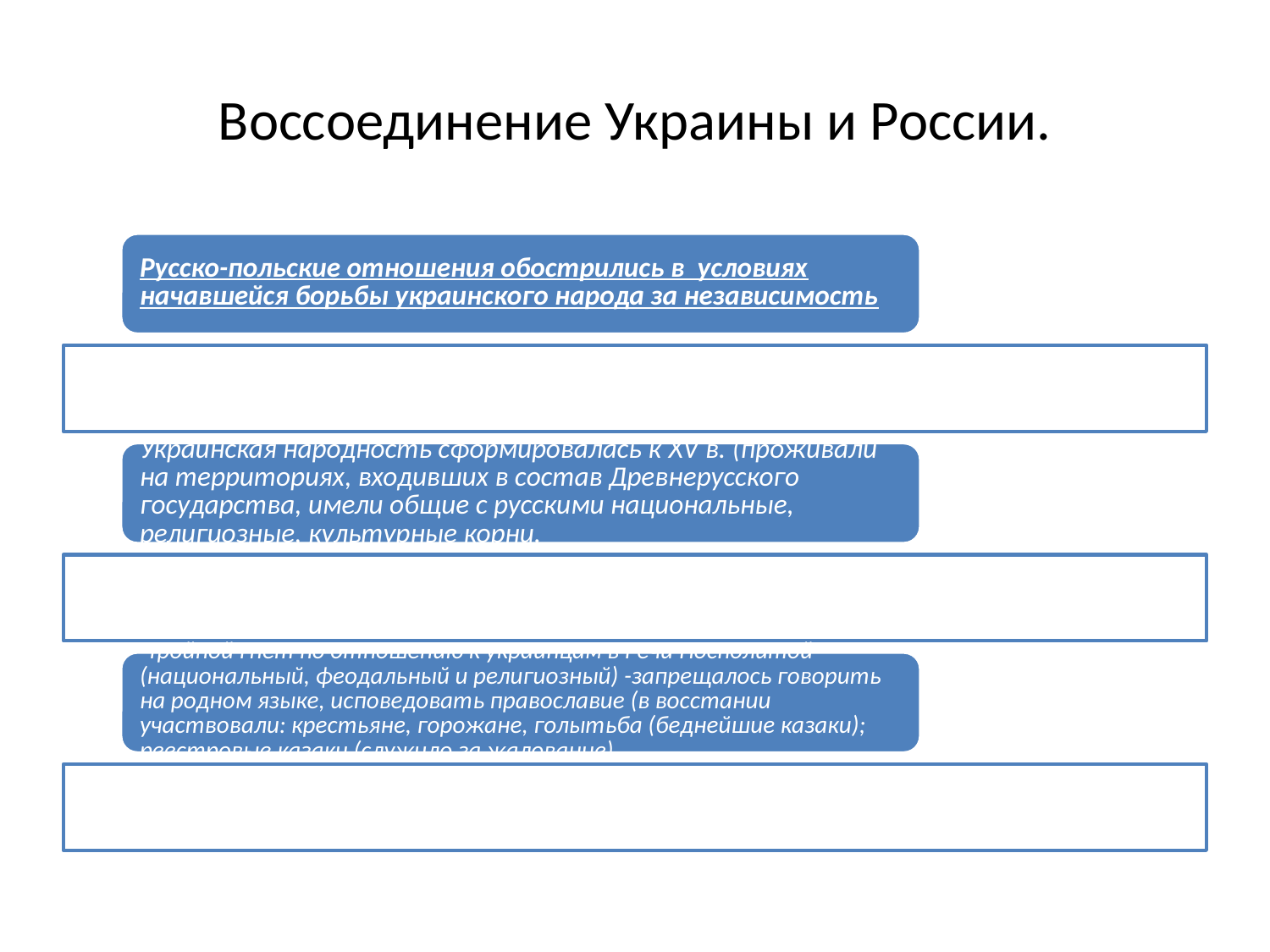

# Воссоединение Украины и России.
Русско-польские отношения обострились в  условиях начавшейся борьбы украинского народа за независимость
Украинская народность сформировалась к XV в. (проживали на территориях, входивших в состав Древнерусского государства, имели общие с русскими национальные, религиозные, культурные корни.
-Тройной гнет по отношению к украинцам в Речи Посполитой (национальный, феодальный и религиозный) -запрещалось говорить на родном языке, исповедовать православие (в восстании участвовали: крестьяне, горожане, голытьба (беднейшие казаки); реестровые казаки (служило за жалование)